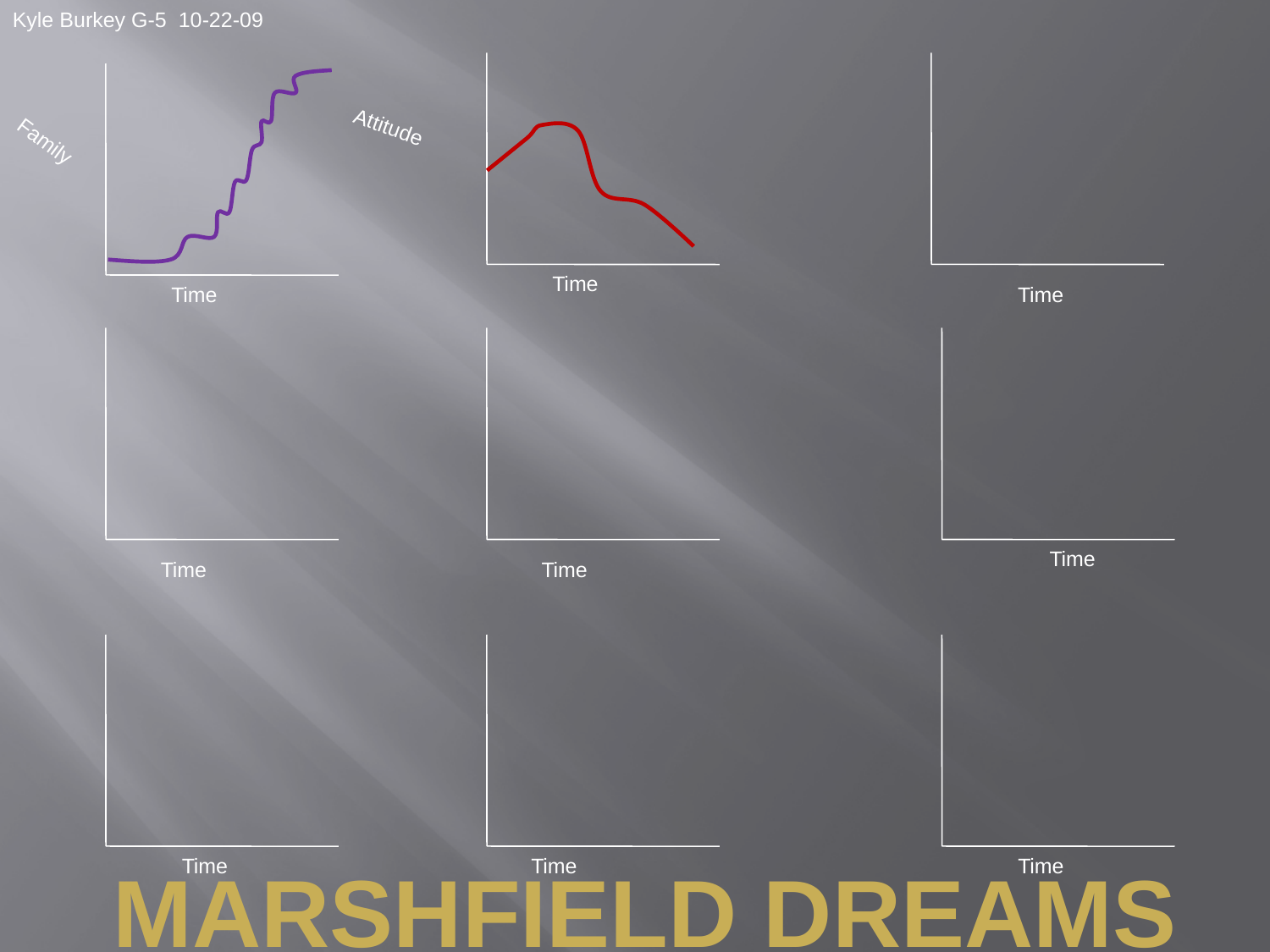

Kyle Burkey G-5  10-22-09

Attitude

Family
Time
Time
Time

Time
Time
Time

Marshfield dreams
Time
Time
Time